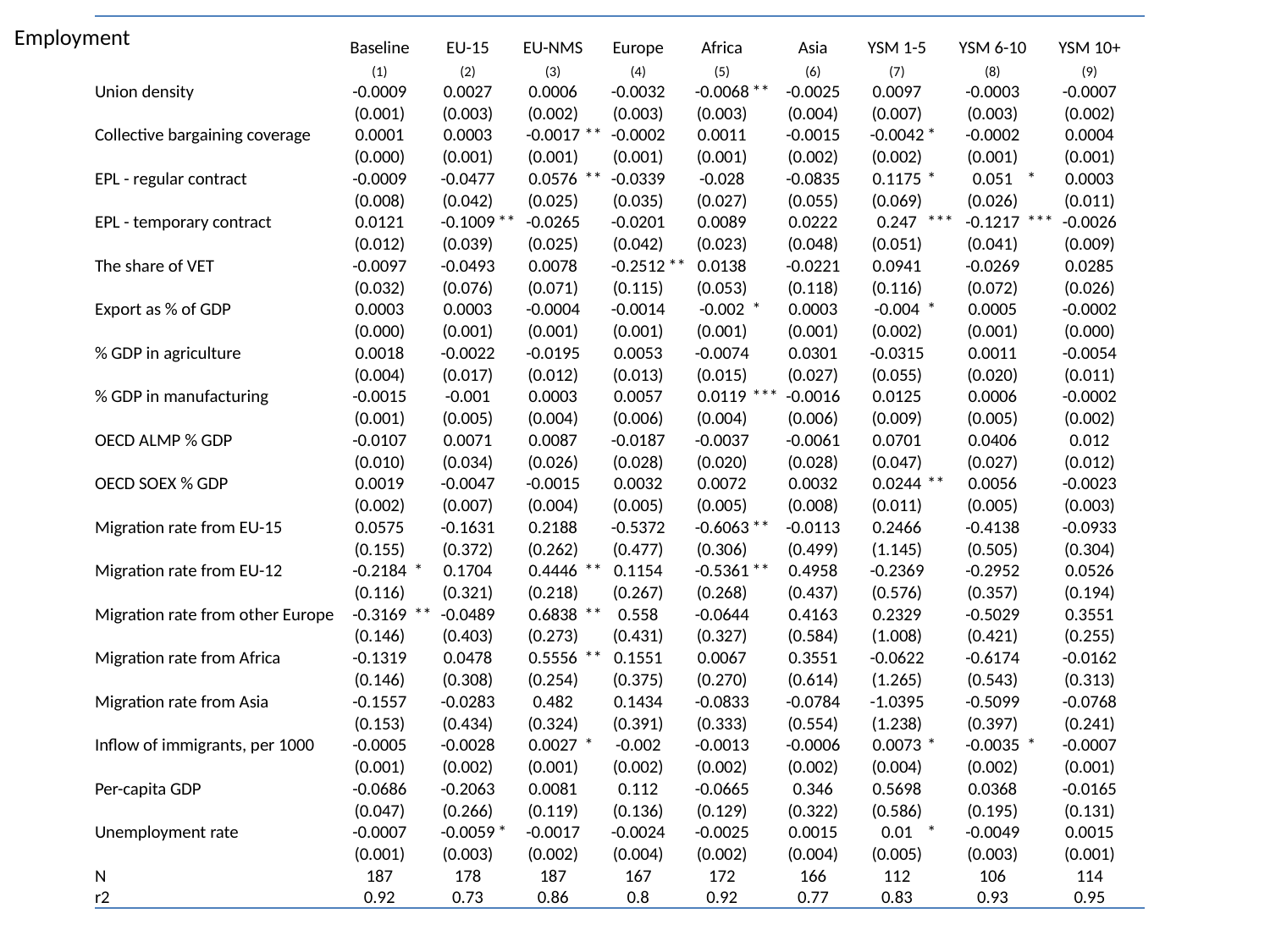

# Employment
|  | Baseline |  | EU-15 |  | EU-NMS |  | Europe |  | Africa |  | Asia |  | YSM 1-5 |  | YSM 6-10 |  | YSM 10+ |  |
| --- | --- | --- | --- | --- | --- | --- | --- | --- | --- | --- | --- | --- | --- | --- | --- | --- | --- | --- |
|  | (1) |  | (2) |  | (3) |  | (4) |  | (5) |  | (6) |  | (7) |  | (8) |  | (9) |  |
| Union density | -0.0009 |  | 0.0027 |  | 0.0006 |  | -0.0032 |  | -0.0068 | \*\* | -0.0025 |  | 0.0097 |  | -0.0003 |  | -0.0007 |  |
|  | (0.001) |  | (0.003) |  | (0.002) |  | (0.003) |  | (0.003) |  | (0.004) |  | (0.007) |  | (0.003) |  | (0.002) |  |
| Collective bargaining coverage | 0.0001 |  | 0.0003 |  | -0.0017 | \*\* | -0.0002 |  | 0.0011 |  | -0.0015 |  | -0.0042 | \* | -0.0002 |  | 0.0004 |  |
|  | (0.000) |  | (0.001) |  | (0.001) |  | (0.001) |  | (0.001) |  | (0.002) |  | (0.002) |  | (0.001) |  | (0.001) |  |
| EPL - regular contract | -0.0009 |  | -0.0477 |  | 0.0576 | \*\* | -0.0339 |  | -0.028 |  | -0.0835 |  | 0.1175 | \* | 0.051 | \* | 0.0003 |  |
|  | (0.008) |  | (0.042) |  | (0.025) |  | (0.035) |  | (0.027) |  | (0.055) |  | (0.069) |  | (0.026) |  | (0.011) |  |
| EPL - temporary contract | 0.0121 |  | -0.1009 | \*\* | -0.0265 |  | -0.0201 |  | 0.0089 |  | 0.0222 |  | 0.247 | \*\*\* | -0.1217 | \*\*\* | -0.0026 |  |
|  | (0.012) |  | (0.039) |  | (0.025) |  | (0.042) |  | (0.023) |  | (0.048) |  | (0.051) |  | (0.041) |  | (0.009) |  |
| The share of VET | -0.0097 |  | -0.0493 |  | 0.0078 |  | -0.2512 | \*\* | 0.0138 |  | -0.0221 |  | 0.0941 |  | -0.0269 |  | 0.0285 |  |
|  | (0.032) |  | (0.076) |  | (0.071) |  | (0.115) |  | (0.053) |  | (0.118) |  | (0.116) |  | (0.072) |  | (0.026) |  |
| Export as % of GDP | 0.0003 |  | 0.0003 |  | -0.0004 |  | -0.0014 |  | -0.002 | \* | 0.0003 |  | -0.004 | \* | 0.0005 |  | -0.0002 |  |
|  | (0.000) |  | (0.001) |  | (0.001) |  | (0.001) |  | (0.001) |  | (0.001) |  | (0.002) |  | (0.001) |  | (0.000) |  |
| % GDP in agriculture | 0.0018 |  | -0.0022 |  | -0.0195 |  | 0.0053 |  | -0.0074 |  | 0.0301 |  | -0.0315 |  | 0.0011 |  | -0.0054 |  |
|  | (0.004) |  | (0.017) |  | (0.012) |  | (0.013) |  | (0.015) |  | (0.027) |  | (0.055) |  | (0.020) |  | (0.011) |  |
| % GDP in manufacturing | -0.0015 |  | -0.001 |  | 0.0003 |  | 0.0057 |  | 0.0119 | \*\*\* | -0.0016 |  | 0.0125 |  | 0.0006 |  | -0.0002 |  |
|  | (0.001) |  | (0.005) |  | (0.004) |  | (0.006) |  | (0.004) |  | (0.006) |  | (0.009) |  | (0.005) |  | (0.002) |  |
| OECD ALMP % GDP | -0.0107 |  | 0.0071 |  | 0.0087 |  | -0.0187 |  | -0.0037 |  | -0.0061 |  | 0.0701 |  | 0.0406 |  | 0.012 |  |
|  | (0.010) |  | (0.034) |  | (0.026) |  | (0.028) |  | (0.020) |  | (0.028) |  | (0.047) |  | (0.027) |  | (0.012) |  |
| OECD SOEX % GDP | 0.0019 |  | -0.0047 |  | -0.0015 |  | 0.0032 |  | 0.0072 |  | 0.0032 |  | 0.0244 | \*\* | 0.0056 |  | -0.0023 |  |
|  | (0.002) |  | (0.007) |  | (0.004) |  | (0.005) |  | (0.005) |  | (0.008) |  | (0.011) |  | (0.005) |  | (0.003) |  |
| Migration rate from EU-15 | 0.0575 |  | -0.1631 |  | 0.2188 |  | -0.5372 |  | -0.6063 | \*\* | -0.0113 |  | 0.2466 |  | -0.4138 |  | -0.0933 |  |
|  | (0.155) |  | (0.372) |  | (0.262) |  | (0.477) |  | (0.306) |  | (0.499) |  | (1.145) |  | (0.505) |  | (0.304) |  |
| Migration rate from EU-12 | -0.2184 | \* | 0.1704 |  | 0.4446 | \*\* | 0.1154 |  | -0.5361 | \*\* | 0.4958 |  | -0.2369 |  | -0.2952 |  | 0.0526 |  |
|  | (0.116) |  | (0.321) |  | (0.218) |  | (0.267) |  | (0.268) |  | (0.437) |  | (0.576) |  | (0.357) |  | (0.194) |  |
| Migration rate from other Europe | -0.3169 | \*\* | -0.0489 |  | 0.6838 | \*\* | 0.558 |  | -0.0644 |  | 0.4163 |  | 0.2329 |  | -0.5029 |  | 0.3551 |  |
|  | (0.146) |  | (0.403) |  | (0.273) |  | (0.431) |  | (0.327) |  | (0.584) |  | (1.008) |  | (0.421) |  | (0.255) |  |
| Migration rate from Africa | -0.1319 |  | 0.0478 |  | 0.5556 | \*\* | 0.1551 |  | 0.0067 |  | 0.3551 |  | -0.0622 |  | -0.6174 |  | -0.0162 |  |
|  | (0.146) |  | (0.308) |  | (0.254) |  | (0.375) |  | (0.270) |  | (0.614) |  | (1.265) |  | (0.543) |  | (0.313) |  |
| Migration rate from Asia | -0.1557 |  | -0.0283 |  | 0.482 |  | 0.1434 |  | -0.0833 |  | -0.0784 |  | -1.0395 |  | -0.5099 |  | -0.0768 |  |
|  | (0.153) |  | (0.434) |  | (0.324) |  | (0.391) |  | (0.333) |  | (0.554) |  | (1.238) |  | (0.397) |  | (0.241) |  |
| Inflow of immigrants, per 1000 | -0.0005 |  | -0.0028 |  | 0.0027 | \* | -0.002 |  | -0.0013 |  | -0.0006 |  | 0.0073 | \* | -0.0035 | \* | -0.0007 |  |
|  | (0.001) |  | (0.002) |  | (0.001) |  | (0.002) |  | (0.002) |  | (0.002) |  | (0.004) |  | (0.002) |  | (0.001) |  |
| Per-capita GDP | -0.0686 |  | -0.2063 |  | 0.0081 |  | 0.112 |  | -0.0665 |  | 0.346 |  | 0.5698 |  | 0.0368 |  | -0.0165 |  |
|  | (0.047) |  | (0.266) |  | (0.119) |  | (0.136) |  | (0.129) |  | (0.322) |  | (0.586) |  | (0.195) |  | (0.131) |  |
| Unemployment rate | -0.0007 |  | -0.0059 | \* | -0.0017 |  | -0.0024 |  | -0.0025 |  | 0.0015 |  | 0.01 | \* | -0.0049 |  | 0.0015 |  |
|  | (0.001) |  | (0.003) |  | (0.002) |  | (0.004) |  | (0.002) |  | (0.004) |  | (0.005) |  | (0.003) |  | (0.001) |  |
| N | 187 |  | 178 |  | 187 |  | 167 |  | 172 |  | 166 |  | 112 |  | 106 |  | 114 |  |
| r2 | 0.92 |  | 0.73 |  | 0.86 |  | 0.8 |  | 0.92 |  | 0.77 |  | 0.83 |  | 0.93 |  | 0.95 |  |